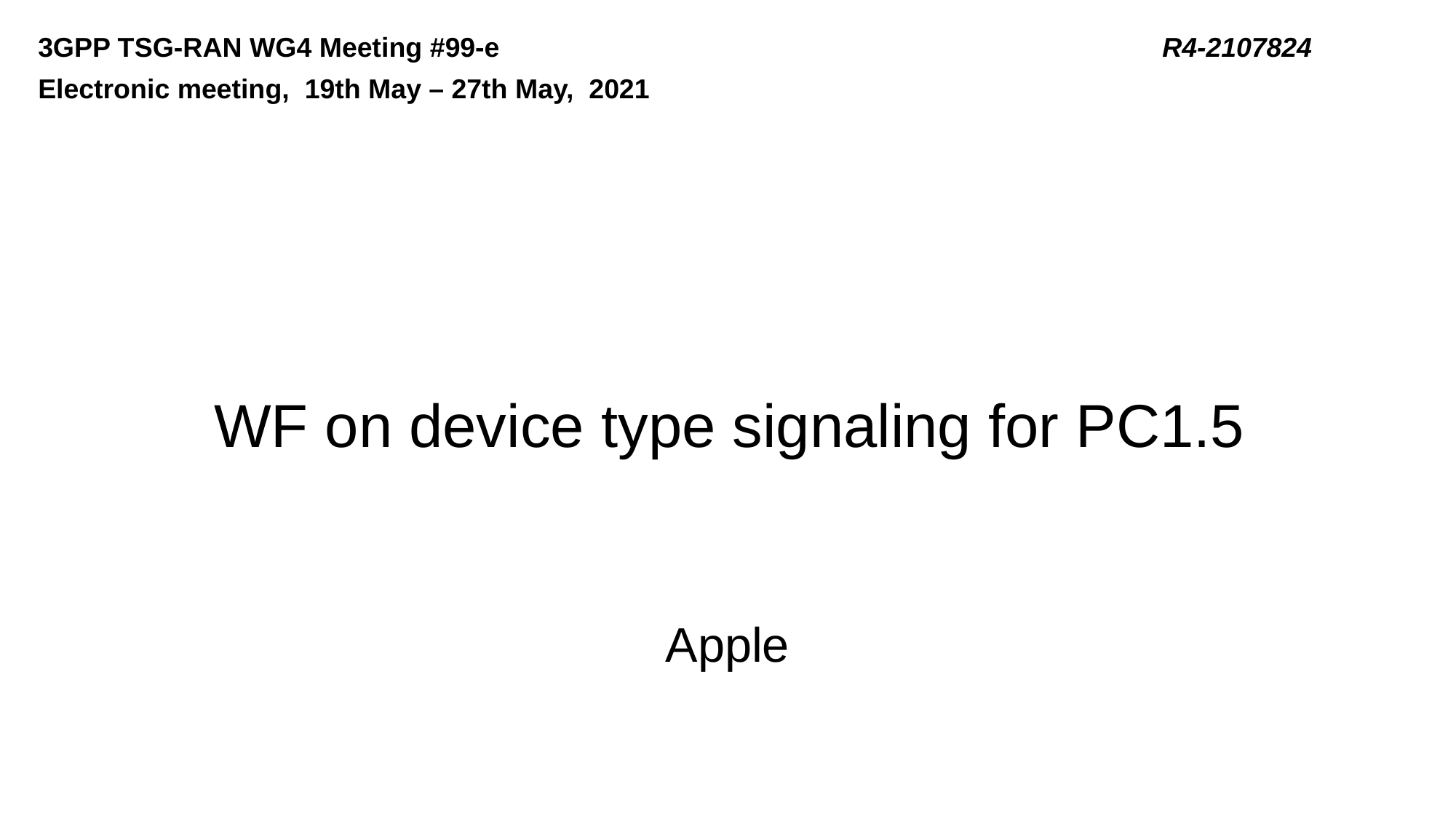

3GPP TSG-RAN WG4 Meeting #99-e	                                                                            R4-2107824
Electronic meeting,  19th May – 27th May,  2021
# WF on device type signaling for PC1.5
Apple